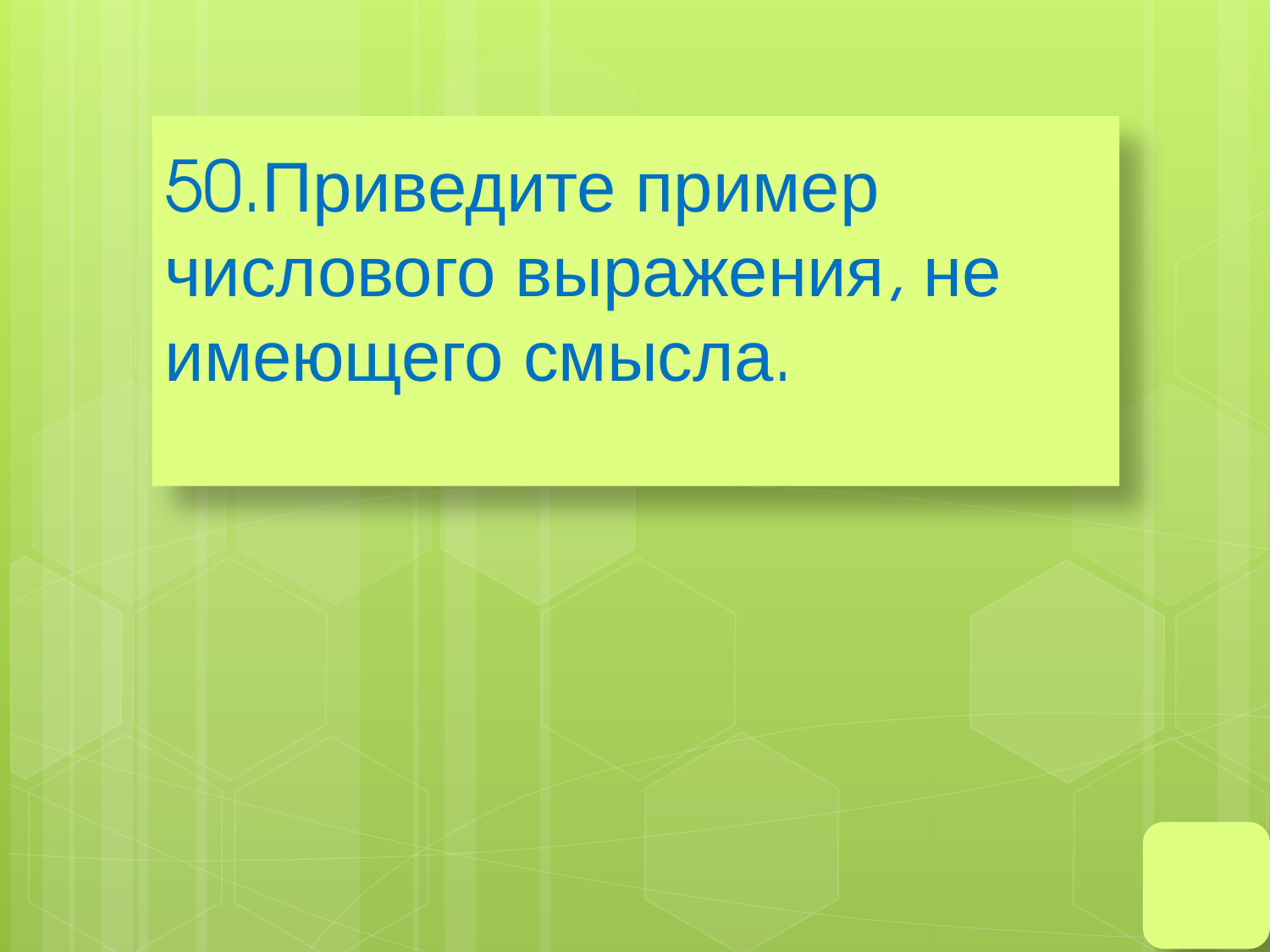

# 50.Приведите пример числового выражения, не имеющего смысла.